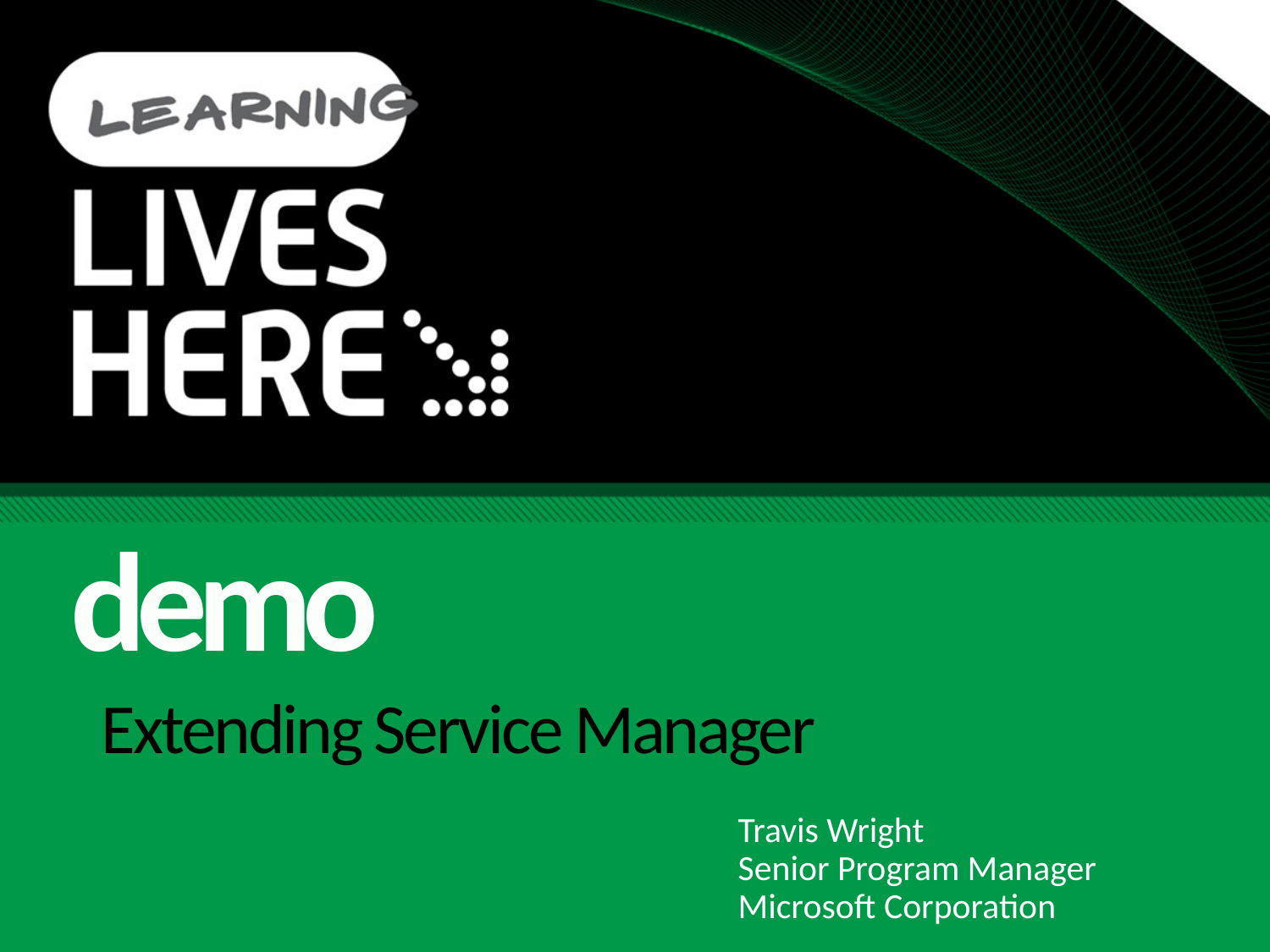

demo
# Extending Service Manager
Travis Wright
Senior Program Manager
Microsoft Corporation